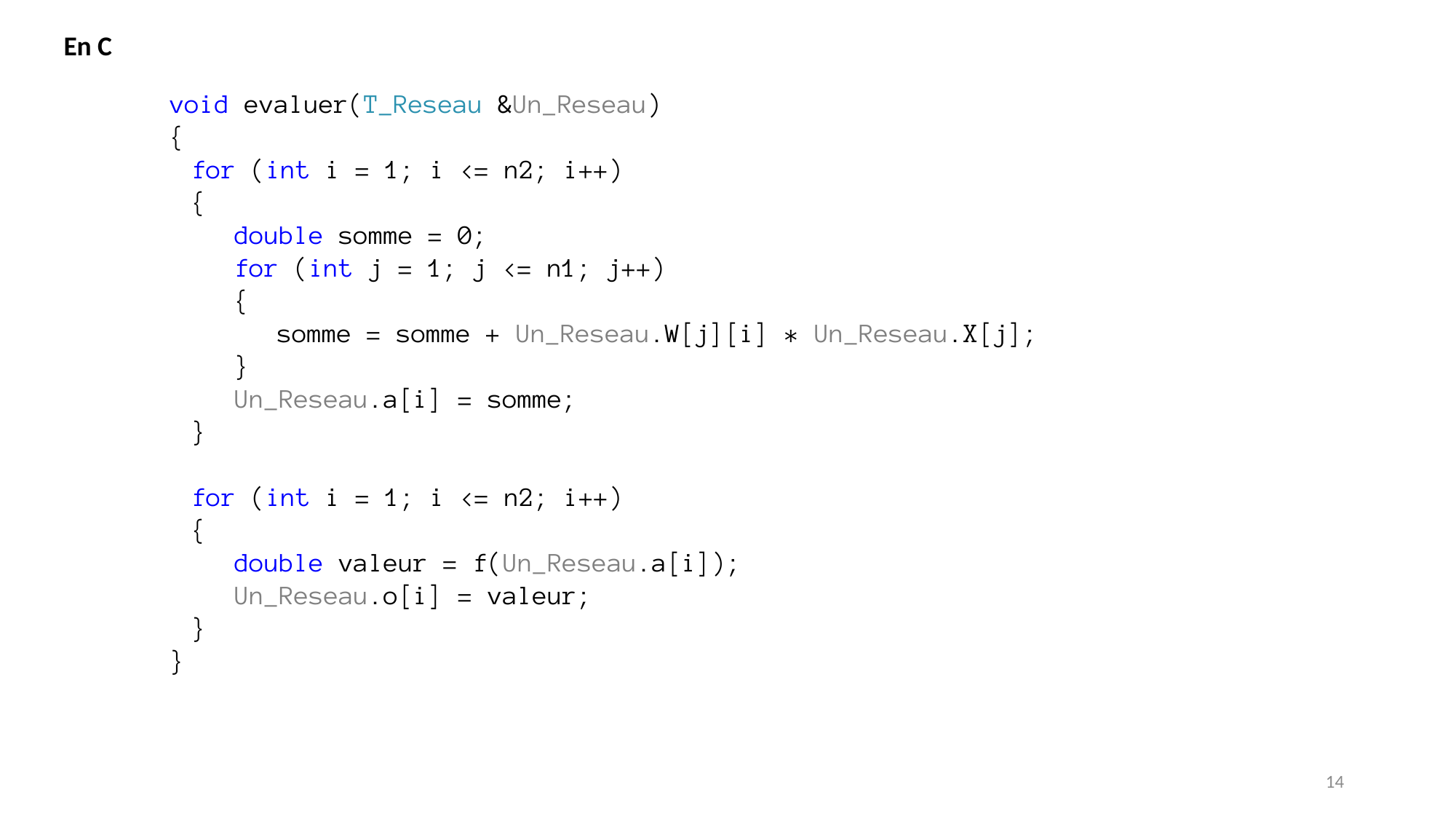

En C
void evaluer(T_Reseau &Un_Reseau)
{
	for (int i = 1; i <= n2; i++)
	{
		double somme = 0;
		for (int j = 1; j <= n1; j++)
		{
			somme = somme + Un_Reseau.W[j][i] * Un_Reseau.X[j];
		}
		Un_Reseau.a[i] = somme;
	}

	for (int i = 1; i <= n2; i++)
	{
		double valeur = f(Un_Reseau.a[i]);
		Un_Reseau.o[i] = valeur;
	}
}
14